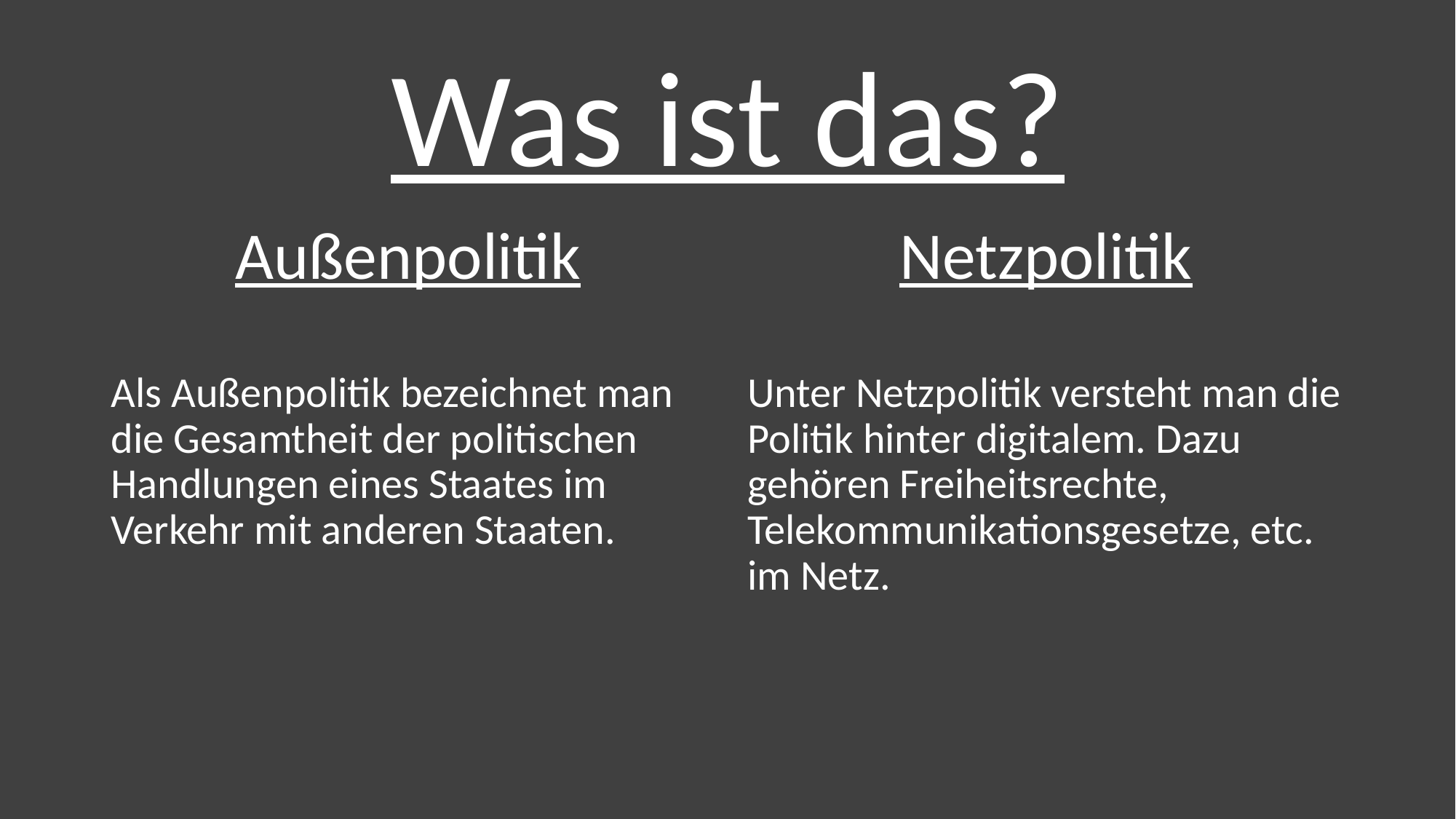

# Was ist das?
Außenpolitik
Netzpolitik

Als Außenpolitik bezeichnet man die Gesamtheit der politischen Handlungen eines Staates im Verkehr mit anderen Staaten.

Unter Netzpolitik versteht man die Politik hinter digitalem. Dazu gehören Freiheitsrechte, Telekommunikationsgesetze, etc. im Netz.